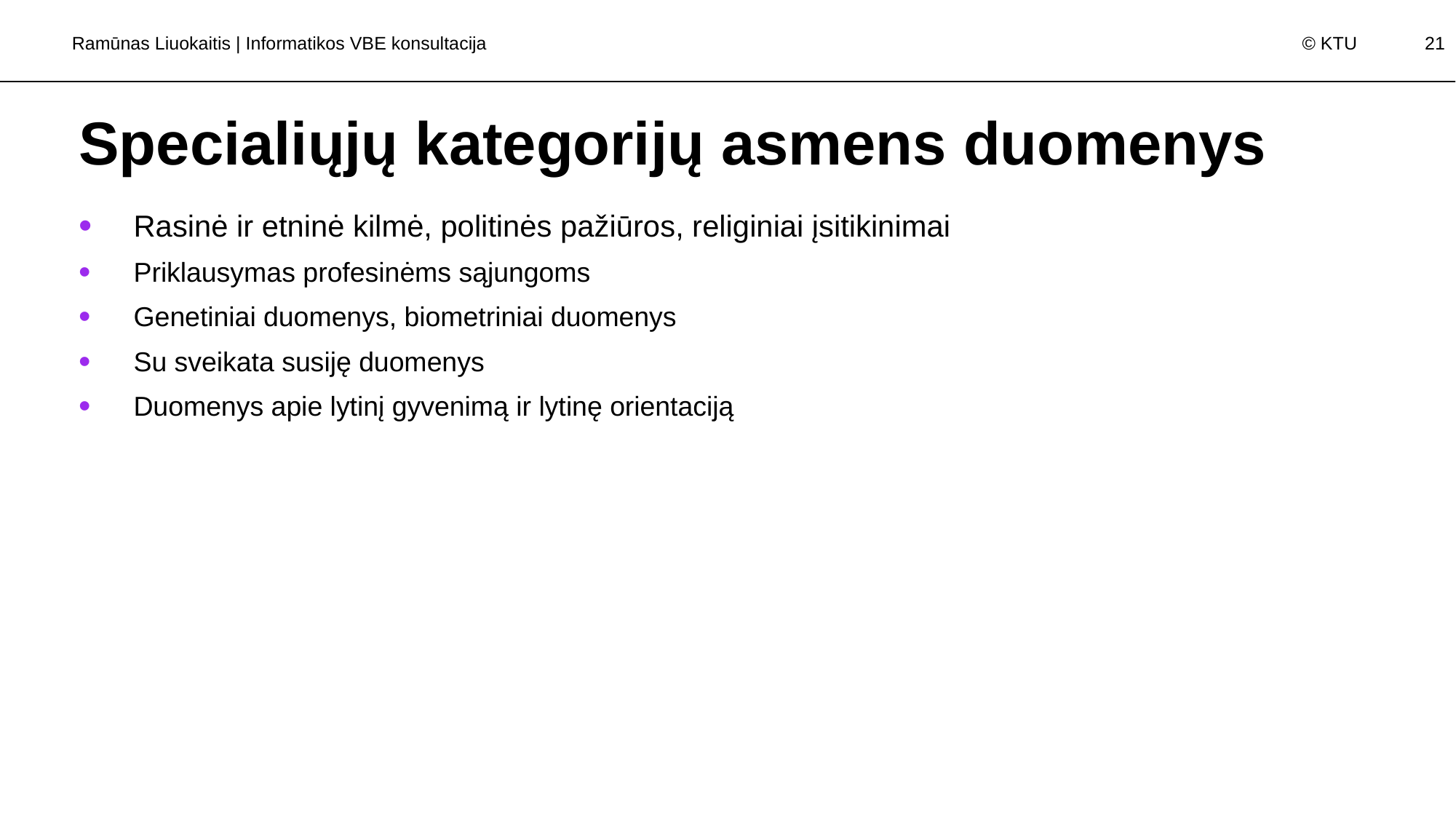

Ramūnas Liuokaitis | Informatikos VBE konsultacija
# Specialiųjų kategorijų asmens duomenys
Rasinė ir etninė kilmė, politinės pažiūros, religiniai įsitikinimai
Priklausymas profesinėms sąjungoms
Genetiniai duomenys, biometriniai duomenys
Su sveikata susiję duomenys
Duomenys apie lytinį gyvenimą ir lytinę orientaciją